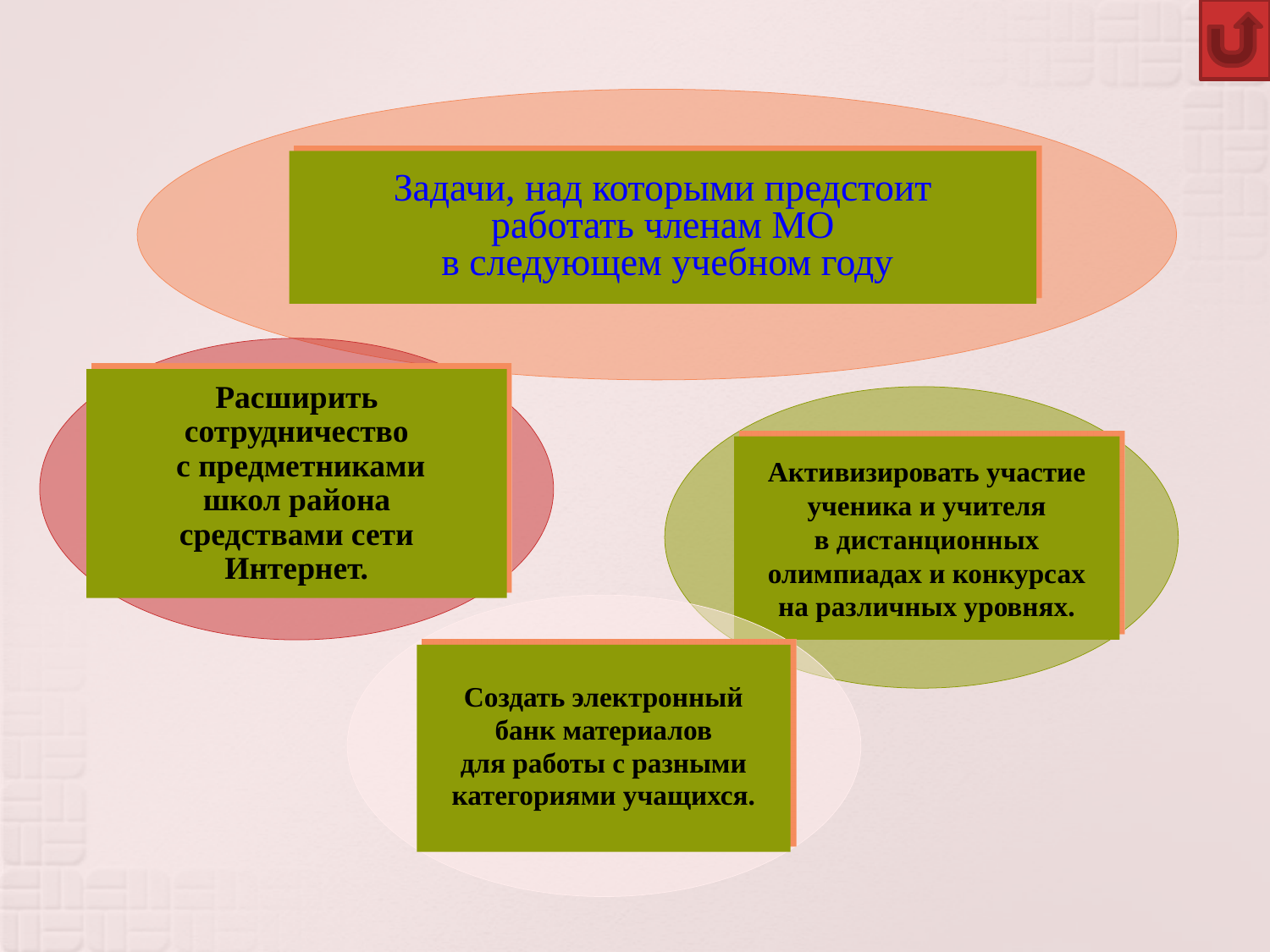

Задачи, над которыми предстоит
работать членам МО
 в следующем учебном году

Расширить
сотрудничество
 с предметниками
школ района
средствами сети
Интернет.

Активизировать участие
ученика и учителя
в дистанционных
олимпиадах и конкурсах
на различных уровнях.

Создать электронный
банк материалов
для работы с разными
категориями учащихся.